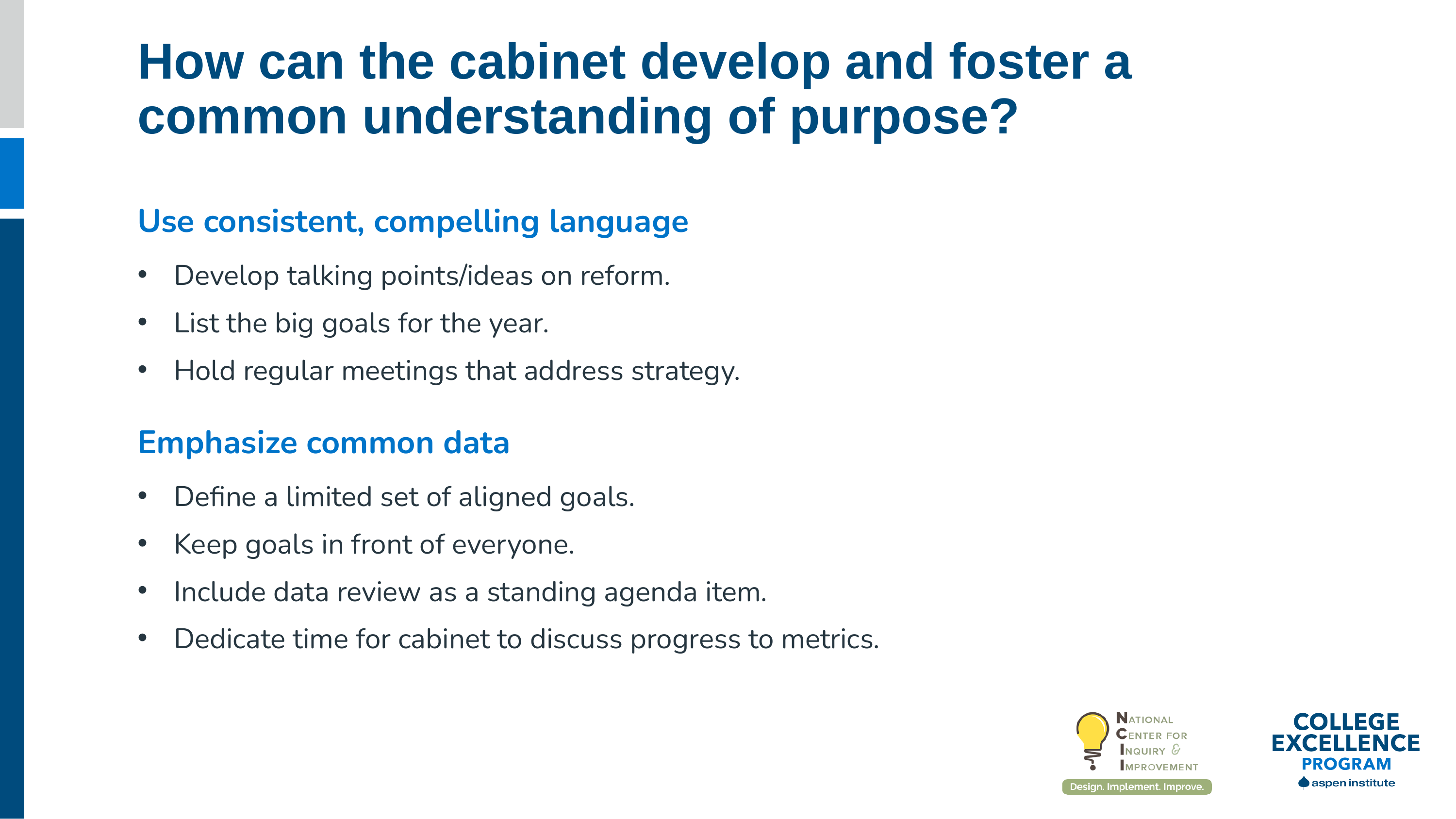

How can the cabinet develop and foster a common understanding of purpose?
Use consistent, compelling language
Develop talking points/ideas on reform.
List the big goals for the year.
Hold regular meetings that address strategy.

Emphasize common data
Define a limited set of aligned goals.
Keep goals in front of everyone.
Include data review as a standing agenda item.
Dedicate time for cabinet to discuss progress to metrics.